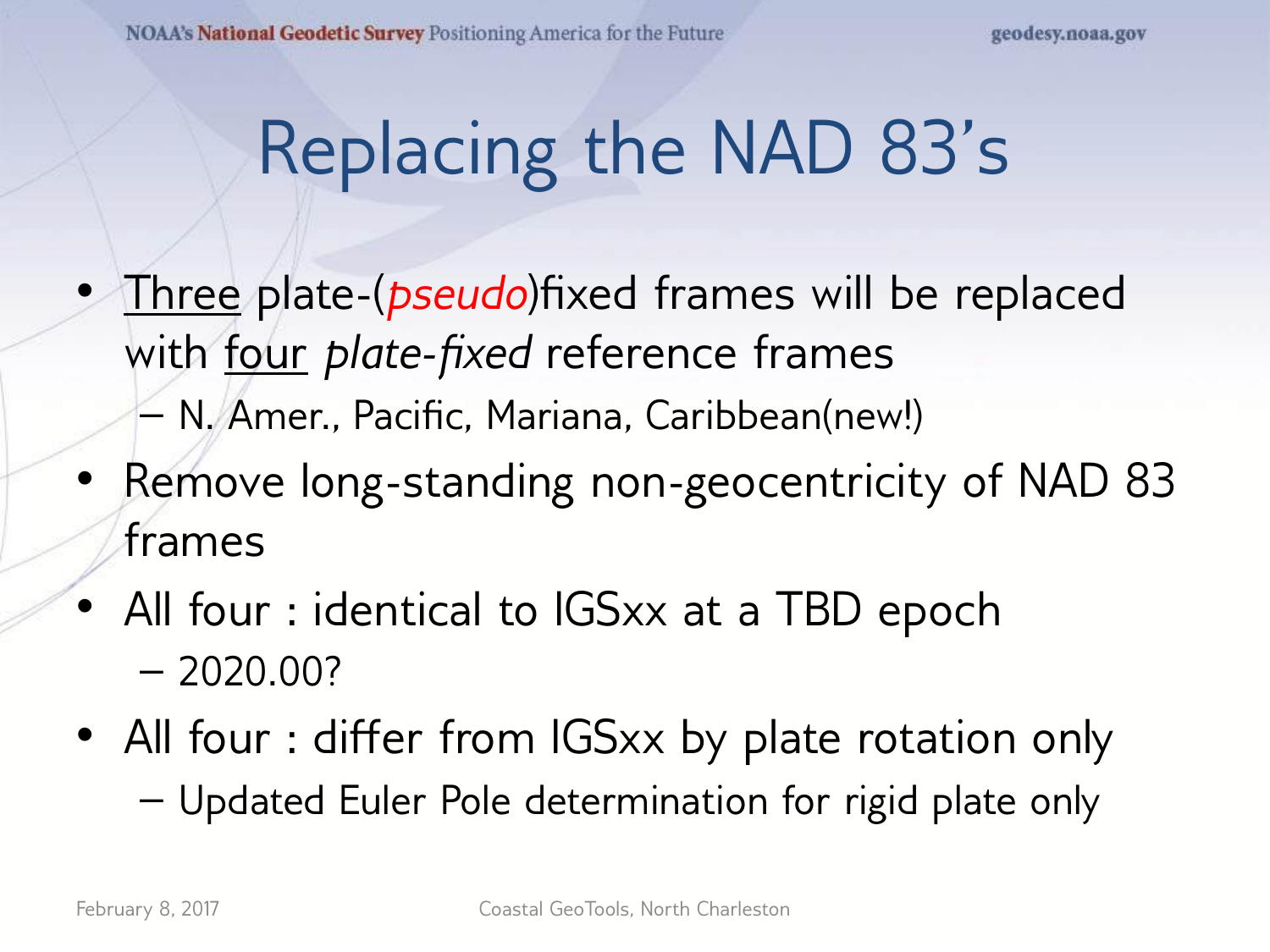

# Replacing the NAD 83’s
Three plate-(pseudo)fixed frames will be replaced with four plate-fixed reference frames
N. Amer., Pacific, Mariana, Caribbean(new!)
Remove long-standing non-geocentricity of NAD 83 frames
All four : identical to IGSxx at a TBD epoch
2020.00?
All four : differ from IGSxx by plate rotation only
Updated Euler Pole determination for rigid plate only
February 8, 2017
Coastal GeoTools, North Charleston